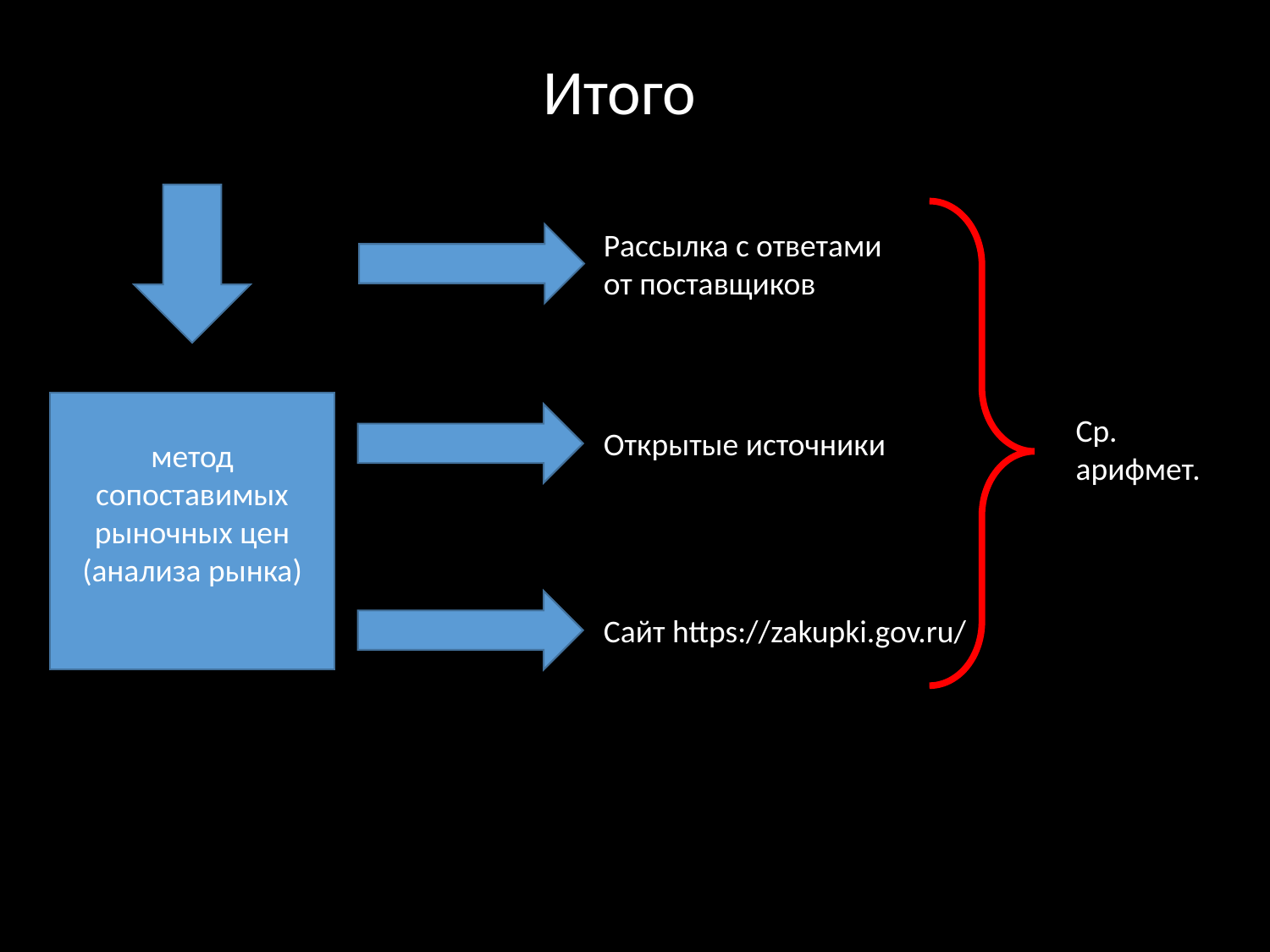

Итого

Рассылка с ответами от поставщиков

метод сопоставимых рыночных цен (анализа рынка)

Ср.
арифмет.
Открытые источники

Сайт https://zakupki.gov.ru/